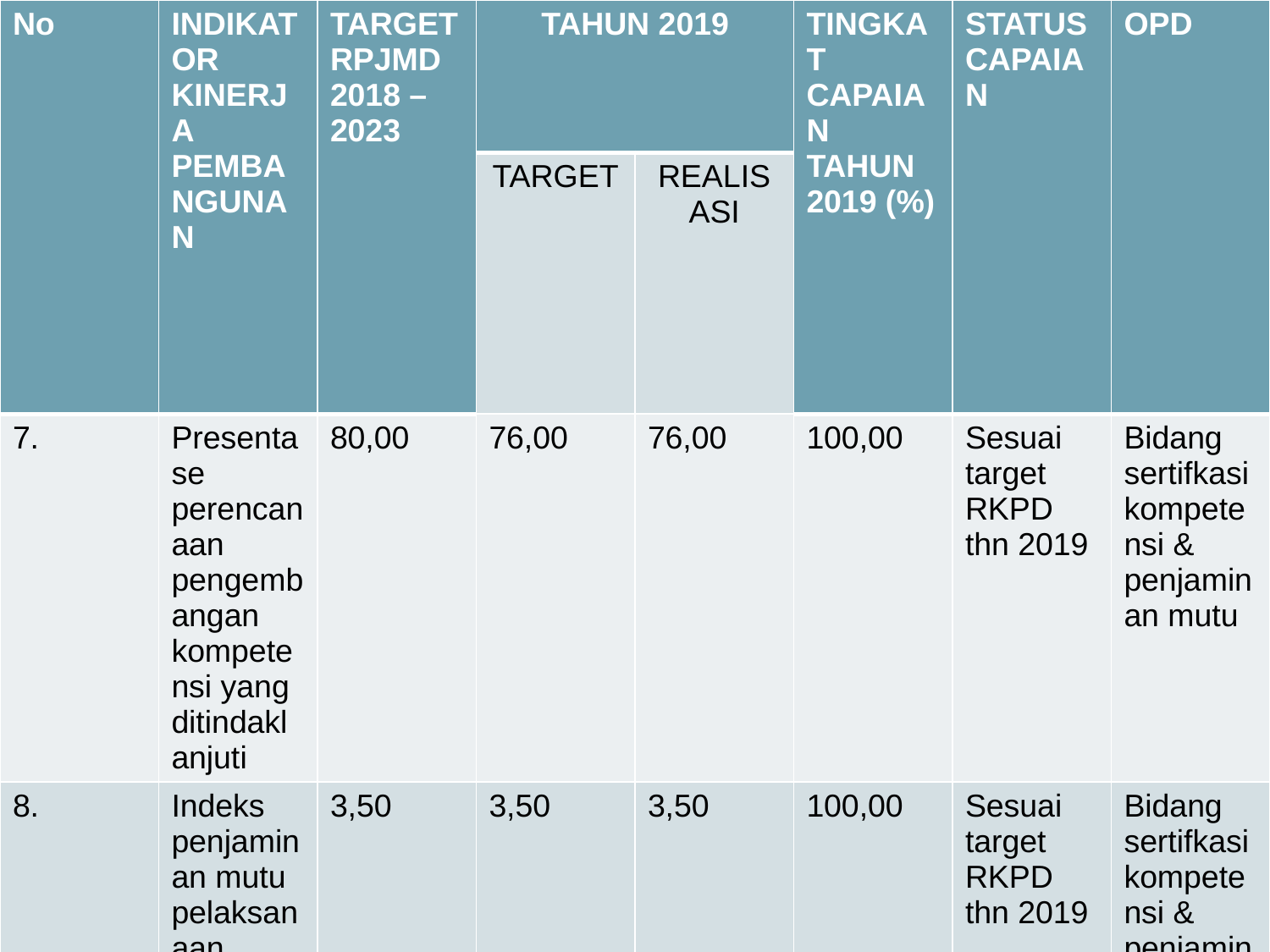

| No | INDIKATOR KINERJA PEMBANGUNAN | TARGET RPJMD 2018 – 2023 | TAHUN 2019 |  | TINGKAT CAPAIAN TAHUN 2019 (%) | STATUS CAPAIAN | OPD |
| --- | --- | --- | --- | --- | --- | --- | --- |
|  |  |  | TARGET | REALISASI |  |  |  |
| 7. | Presentase perencanaan pengembangan kompetensi yang ditindaklanjuti | 80,00 | 76,00 | 76,00 | 100,00 | Sesuai target RKPD thn 2019 | Bidang sertifkasi kompetensi & penjaminan mutu |
| 8. | Indeks penjaminan mutu pelaksanaan pelatihan | 3,50 | 3,50 | 3,50 | 100,00 | Sesuai target RKPD thn 2019 | Bidang sertifkasi kompetensi & penjaminan mutu |